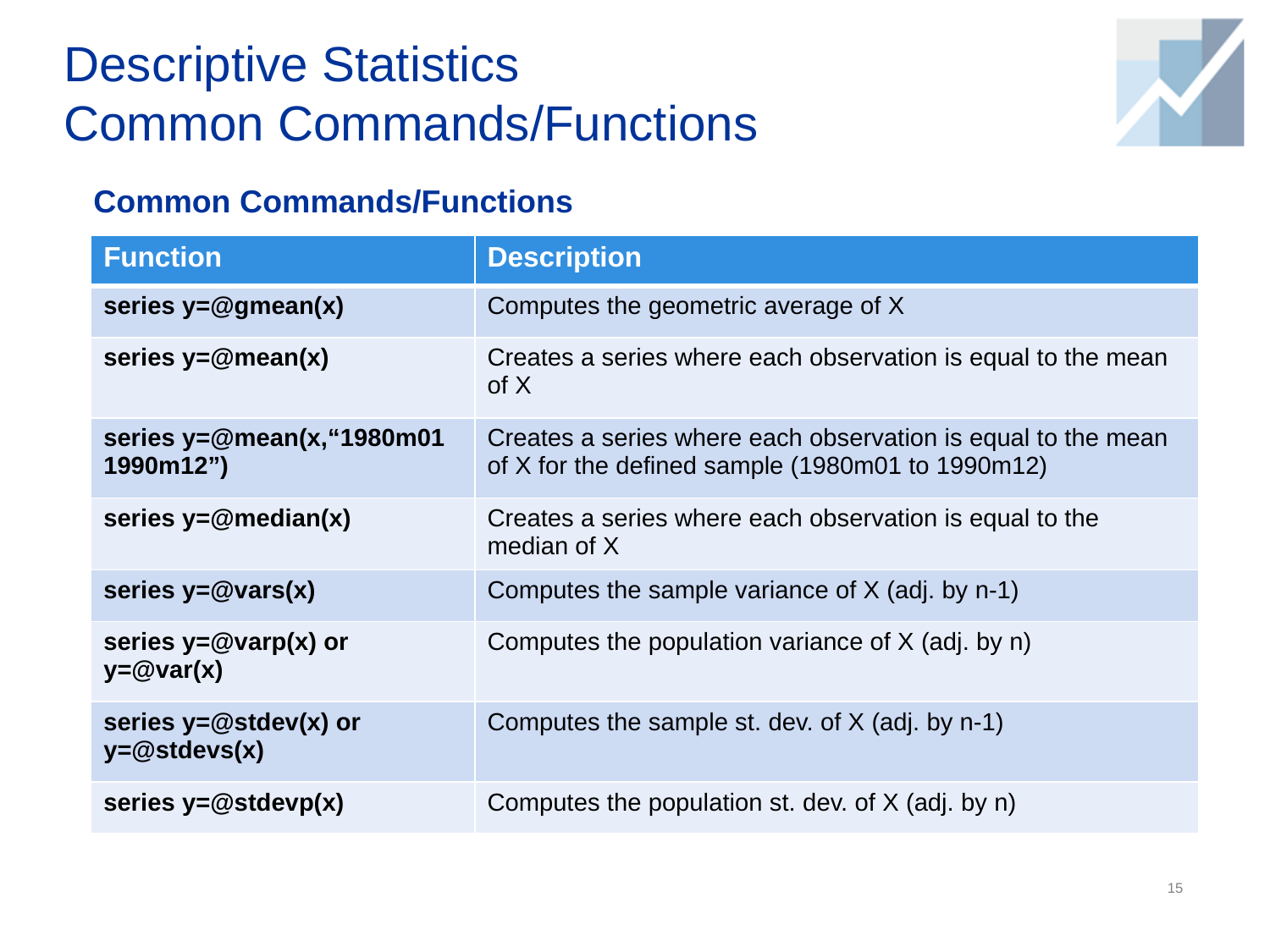

Descriptive Statistics
Common Commands/Functions
Common Commands/Functions

| Function | Description |
| --- | --- |
| series y=@gmean(x) | Computes the geometric average of X |
| series y=@mean(x) | Creates a series where each observation is equal to the mean of X |
| series y=@mean(x,“1980m01 1990m12”) | Creates a series where each observation is equal to the mean of X for the defined sample (1980m01 to 1990m12) |
| series y=@median(x) | Creates a series where each observation is equal to the median of X |
| series y=@vars(x) | Computes the sample variance of X (adj. by n-1) |
| series y=@varp(x) or y=@var(x) | Computes the population variance of X (adj. by n) |
| series y=@stdev(x) or y=@stdevs(x) | Computes the sample st. dev. of X (adj. by n-1) |
| series y=@stdevp(x) | Computes the population st. dev. of X (adj. by n) |
15